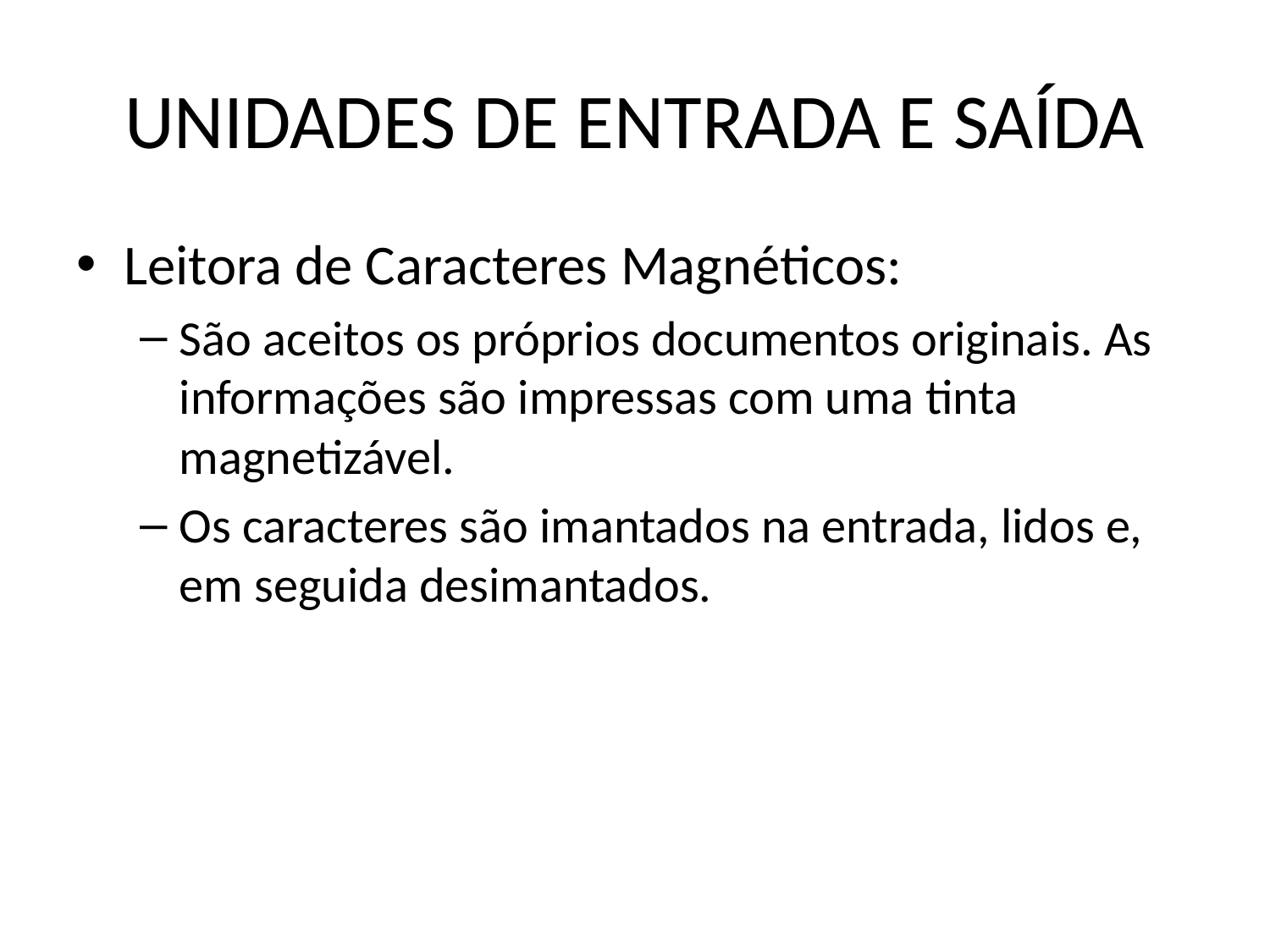

# UNIDADES DE ENTRADA E SAÍDA
Leitora de Caracteres Magnéticos:
São aceitos os próprios documentos originais. As informações são impressas com uma tinta magnetizável.
Os caracteres são imantados na entrada, lidos e, em seguida desimantados.